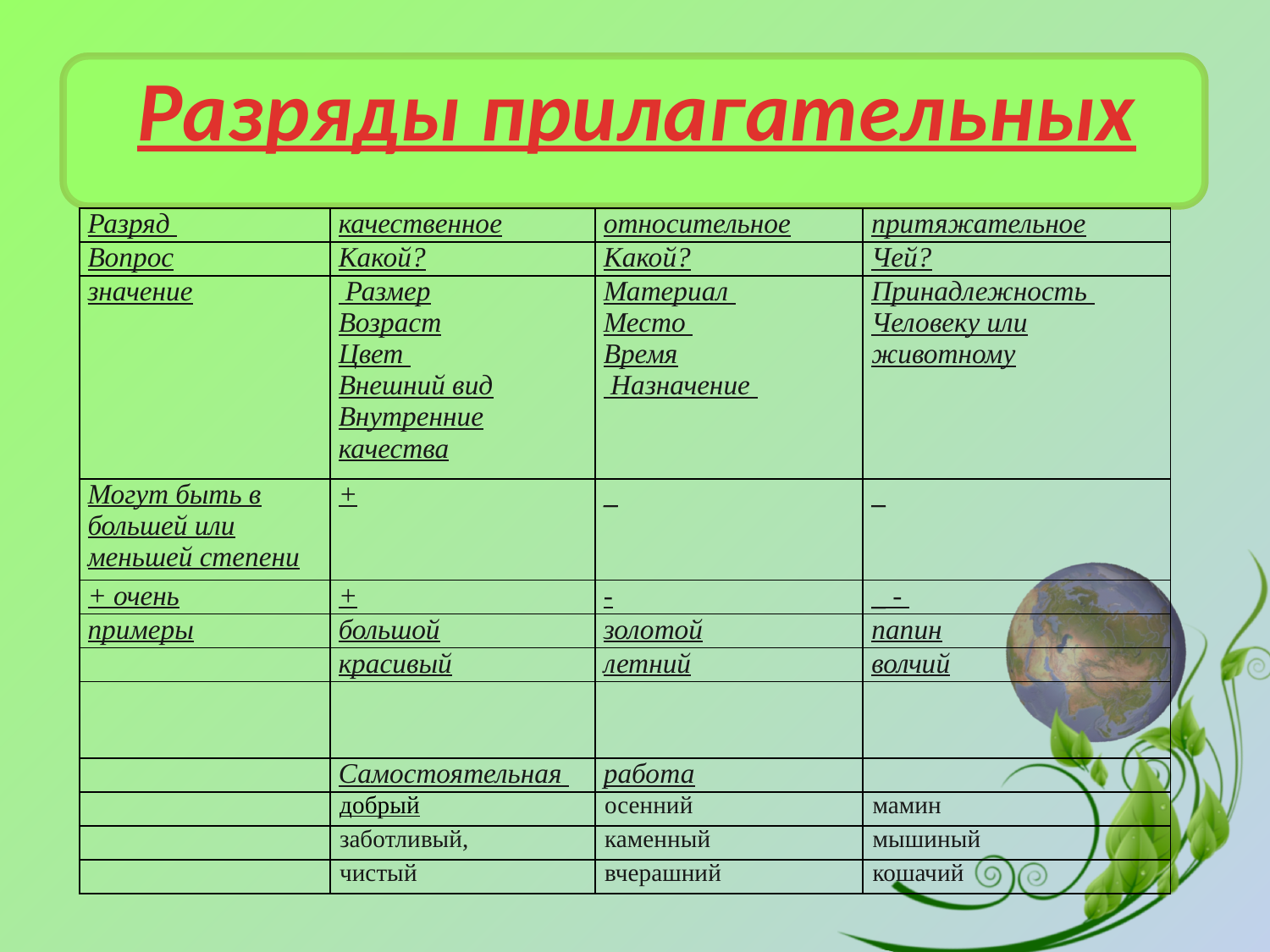

Разряды прилагательных
| Разряд | качественное | относительное | притяжательное |
| --- | --- | --- | --- |
| Вопрос | Какой? | Какой? | Чей? |
| значение | Размер Возраст Цвет Внешний вид Внутренние качества | Материал Место Время Назначение | Принадлежность Человеку или животному |
| Могут быть в большей или меньшей степени | + | \_ | \_ |
| + очень | + | - | \_ - |
| примеры | большой | золотой | папин |
|  | красивый | летний | волчий |
|  |  |  |  |
|  | Самостоятельная | работа |  |
|  | добрый | осенний | мамин |
|  | заботливый, | каменный | мышиный |
|  | чистый | вчерашний | кошачий |